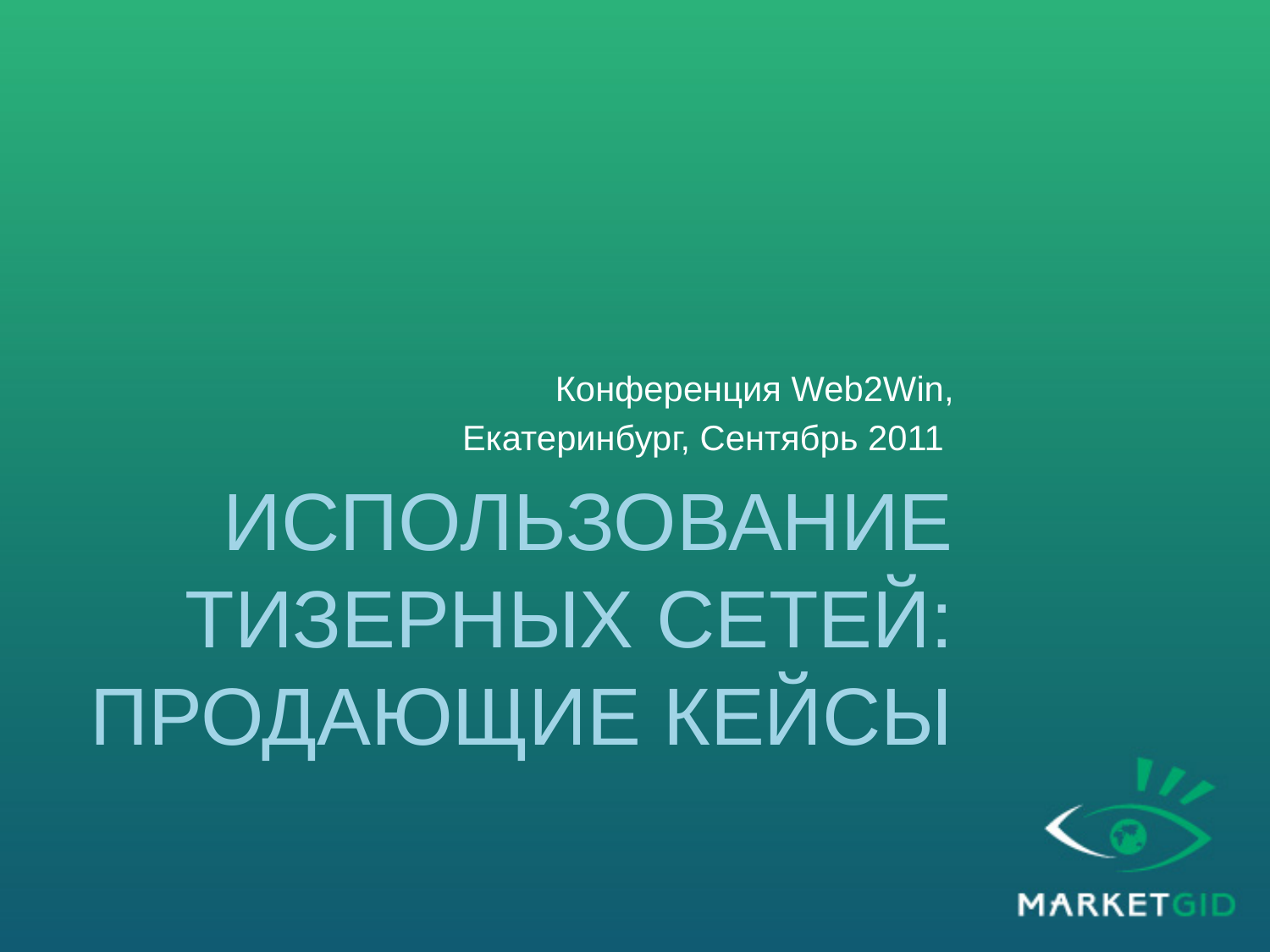

Конференция Web2Win,
Екатеринбург, Сентябрь 2011
# использование тизерных сетей: Продающие кейсы